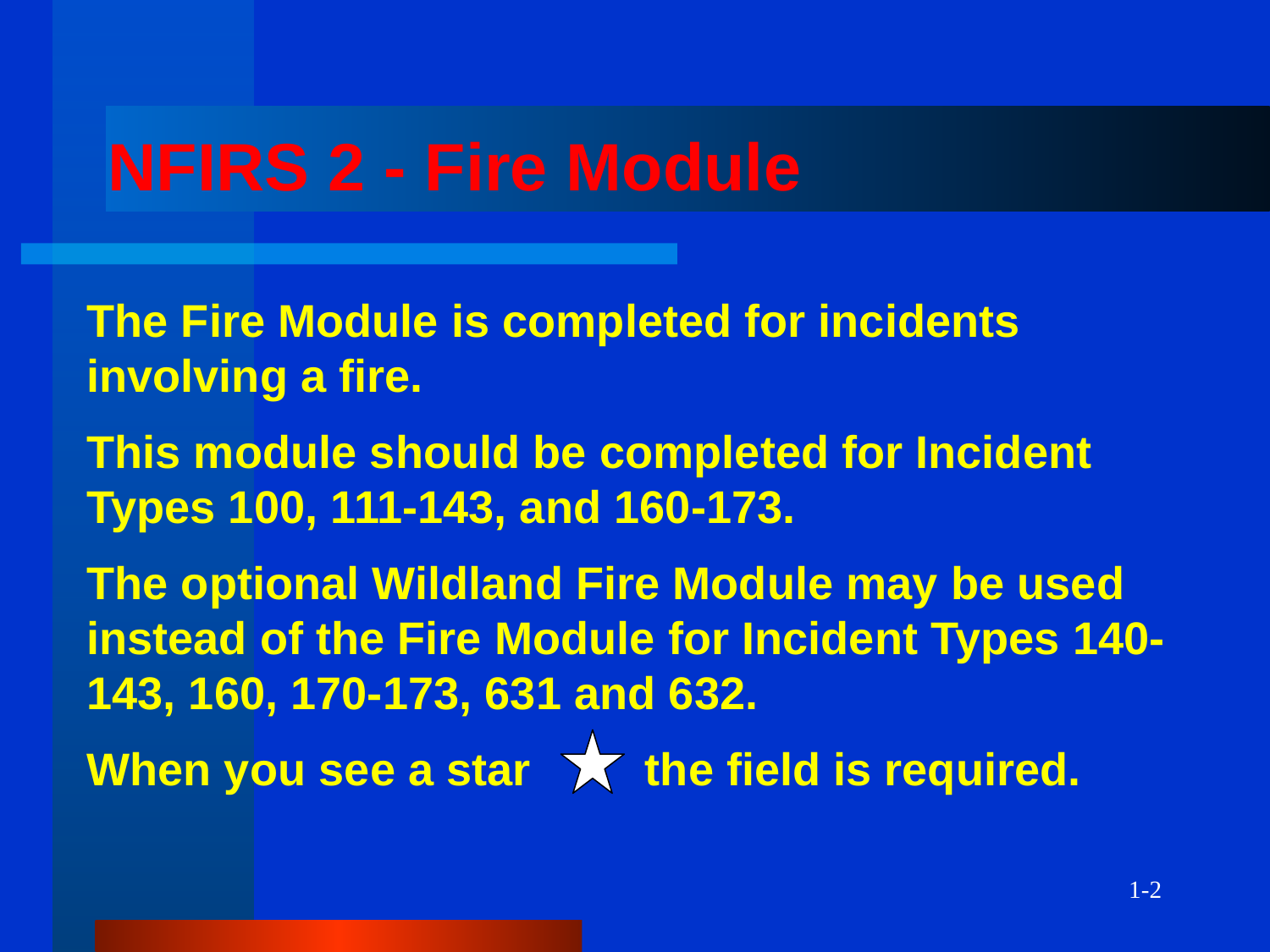

# NFIRS 2 - Fire Module
The Fire Module is completed for incidents involving a fire.

This module should be completed for Incident Types 100, 111-143, and 160-173.

The optional Wildland Fire Module may be used instead of the Fire Module for Incident Types 140-143, 160, 170-173, 631 and 632.

When you see a star         the field is required.

1-2